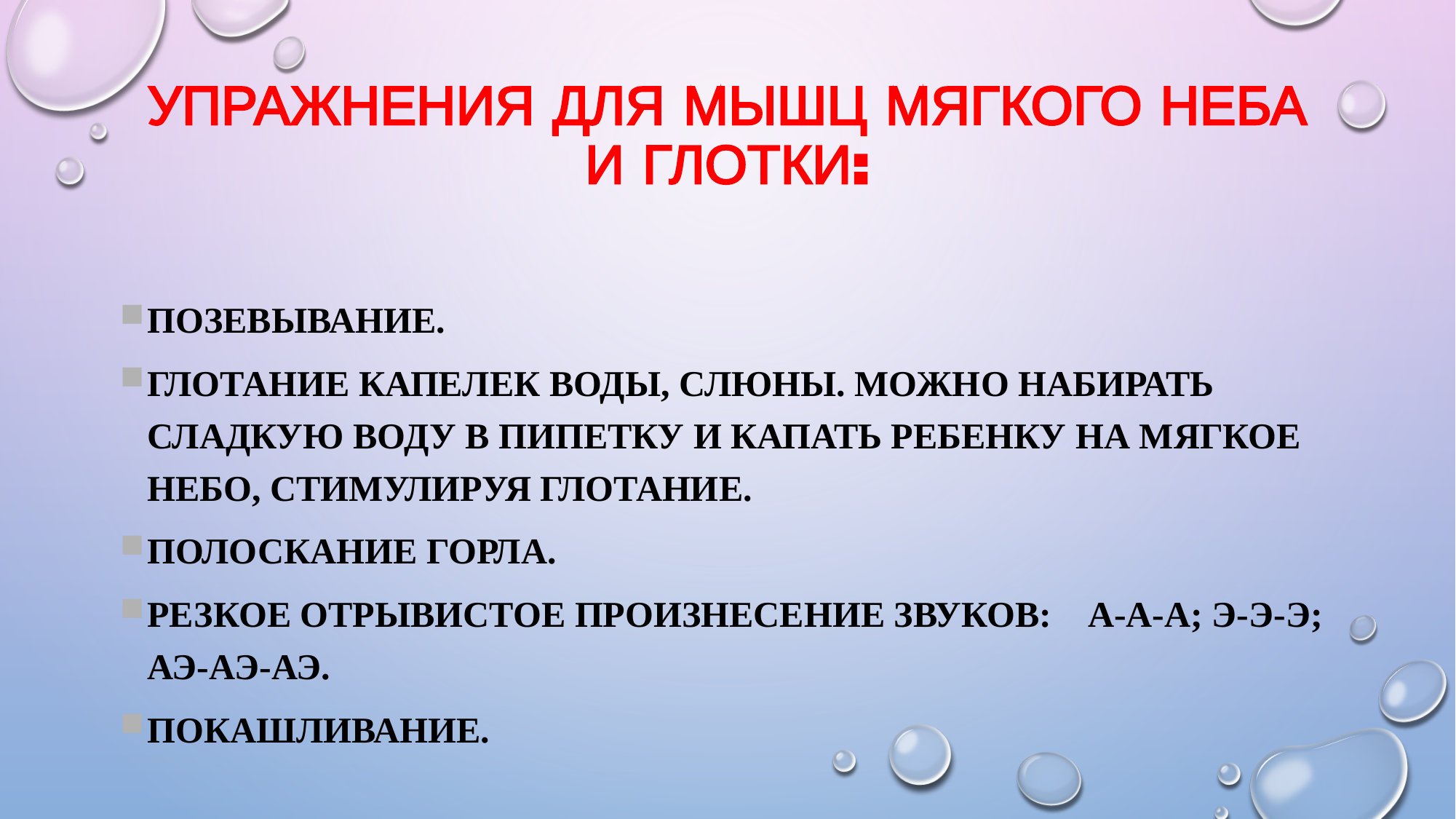

# Упражнения для мышц мягкого неба и глотки:
Позевывание.
Глотание капелек воды, слюны. Можно набирать сладкую воду в пипетку и капать ребенку на мягкое небо, стимулируя глотание.
Полоскание горла.
Резкое отрывистое произнесение звуков:    а-а-а; э-э-э; аэ-аэ-аэ.
Покашливание.